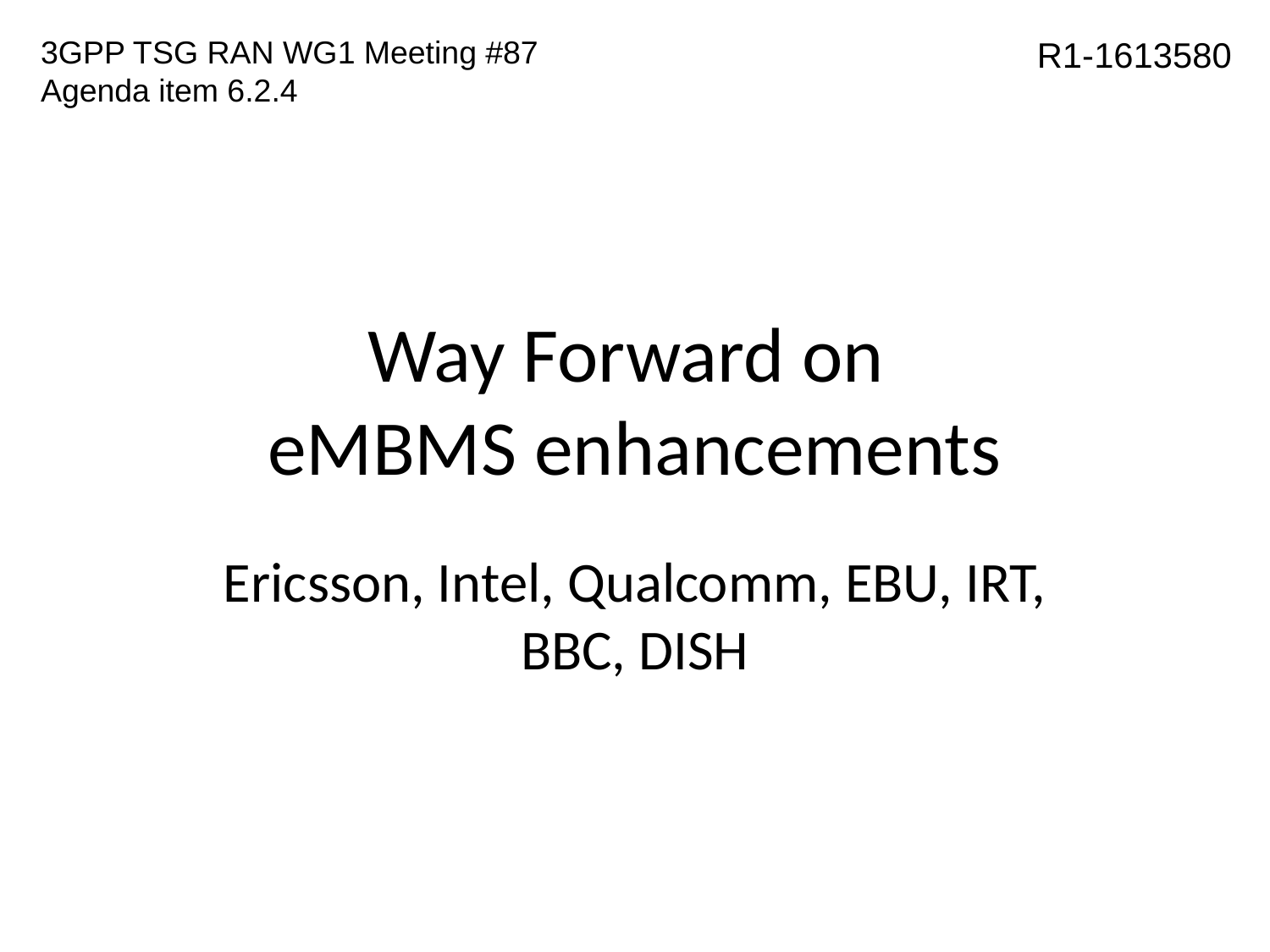

3GPP TSG RAN WG1 Meeting #87
Agenda item 6.2.4
R1-1613580
# Way Forward on eMBMS enhancements
Ericsson, Intel, Qualcomm, EBU, IRT, BBC, DISH